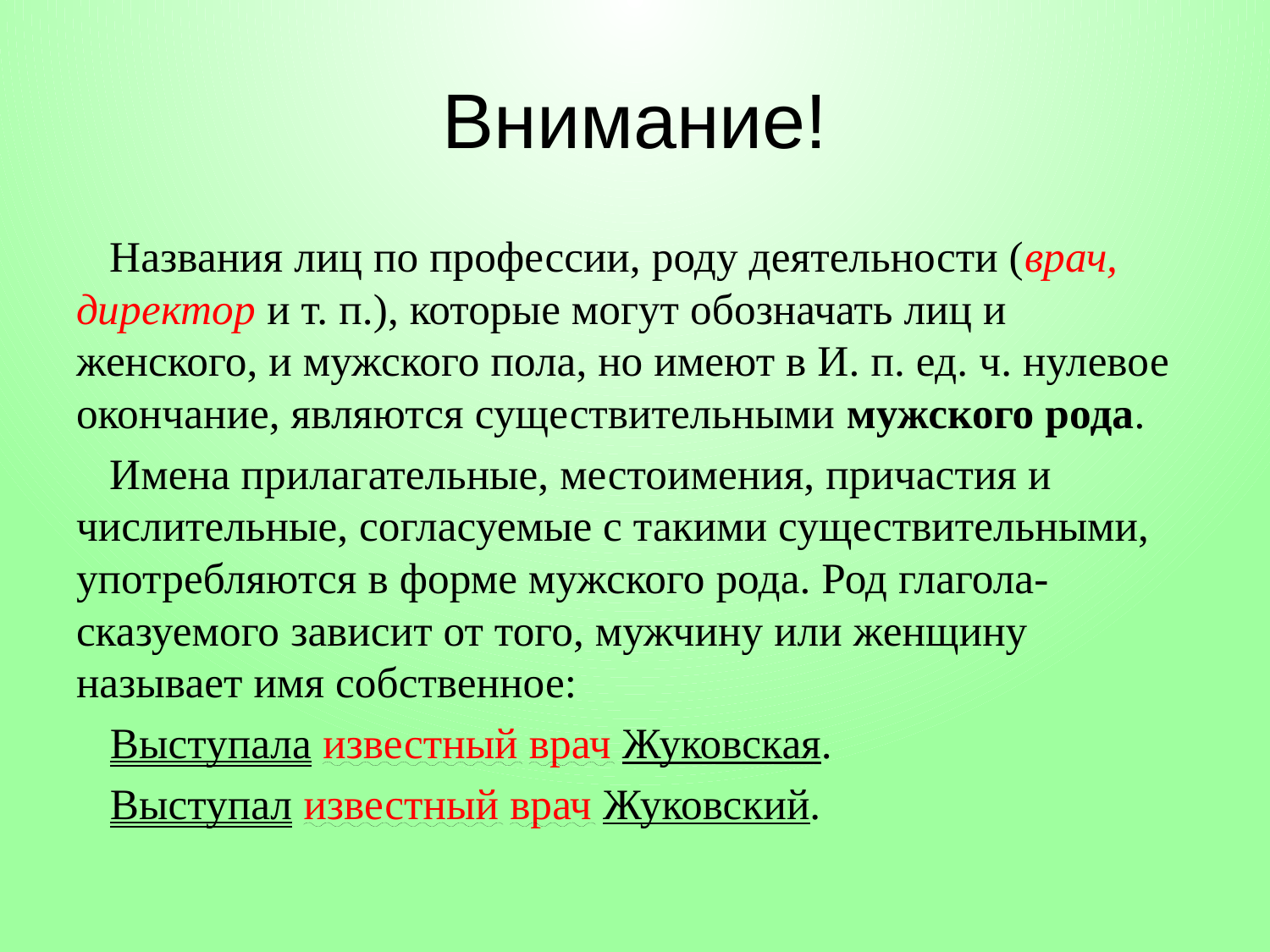

# Внимание!
Названия лиц по профессии, роду деятельности (врач, директор и т. п.), которые могут обозначать лиц и женского, и мужского пола, но имеют в И. п. ед. ч. нулевое окончание, являются существительными мужского рода.
Имена прилагательные, местоимения, причастия и числительные, согласуемые с такими существительными, употребляются в форме мужского рода. Род глагола-сказуемого зависит от того, мужчину или женщину называет имя собственное:
Выступала известный врач Жуковская.
Выступал известный врач Жуковский.